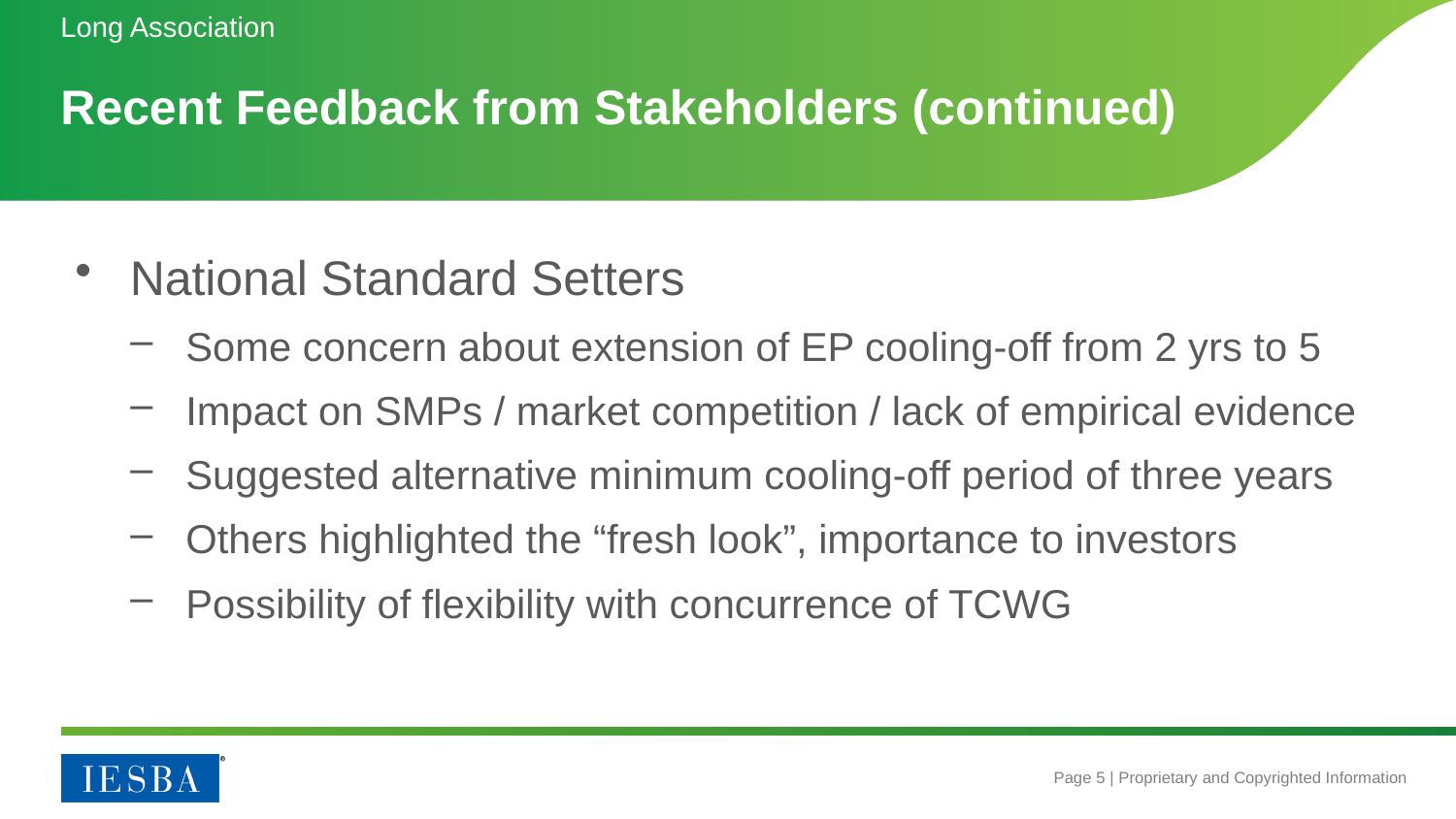

Long Association
# Recent Feedback from Stakeholders (continued)
National Standard Setters
Some concern about extension of EP cooling-off from 2 yrs to 5
Impact on SMPs / market competition / lack of empirical evidence
Suggested alternative minimum cooling-off period of three years
Others highlighted the “fresh look”, importance to investors
Possibility of flexibility with concurrence of TCWG